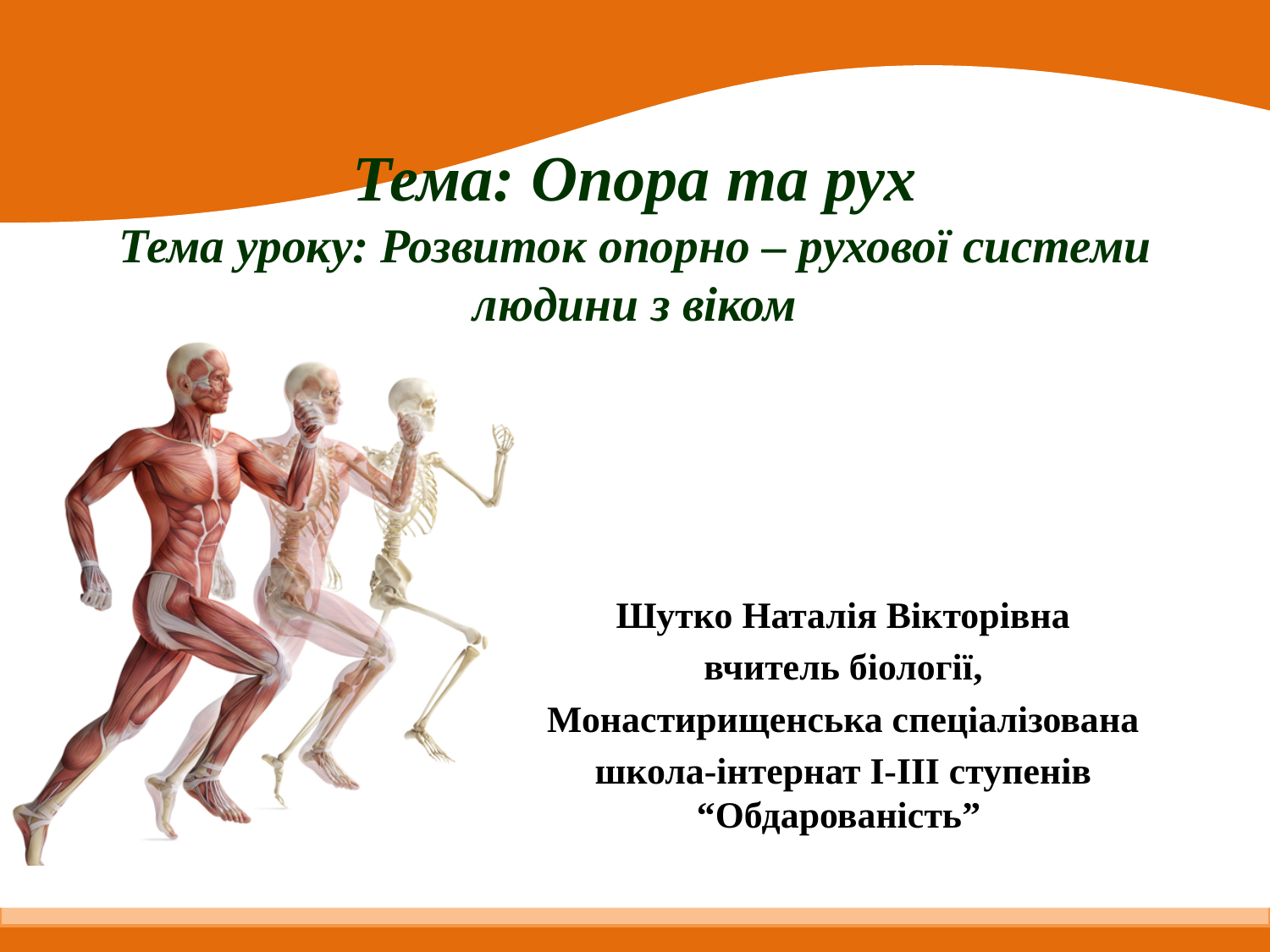

# Тема: Опора та рух Тема уроку: Розвиток опорно – рухової системи людини з віком
Шутко Наталія Вікторівна
вчитель біології,
Монастирищенська спеціалізована
школа-інтернат І-ІІІ ступенів “Обдарованість”